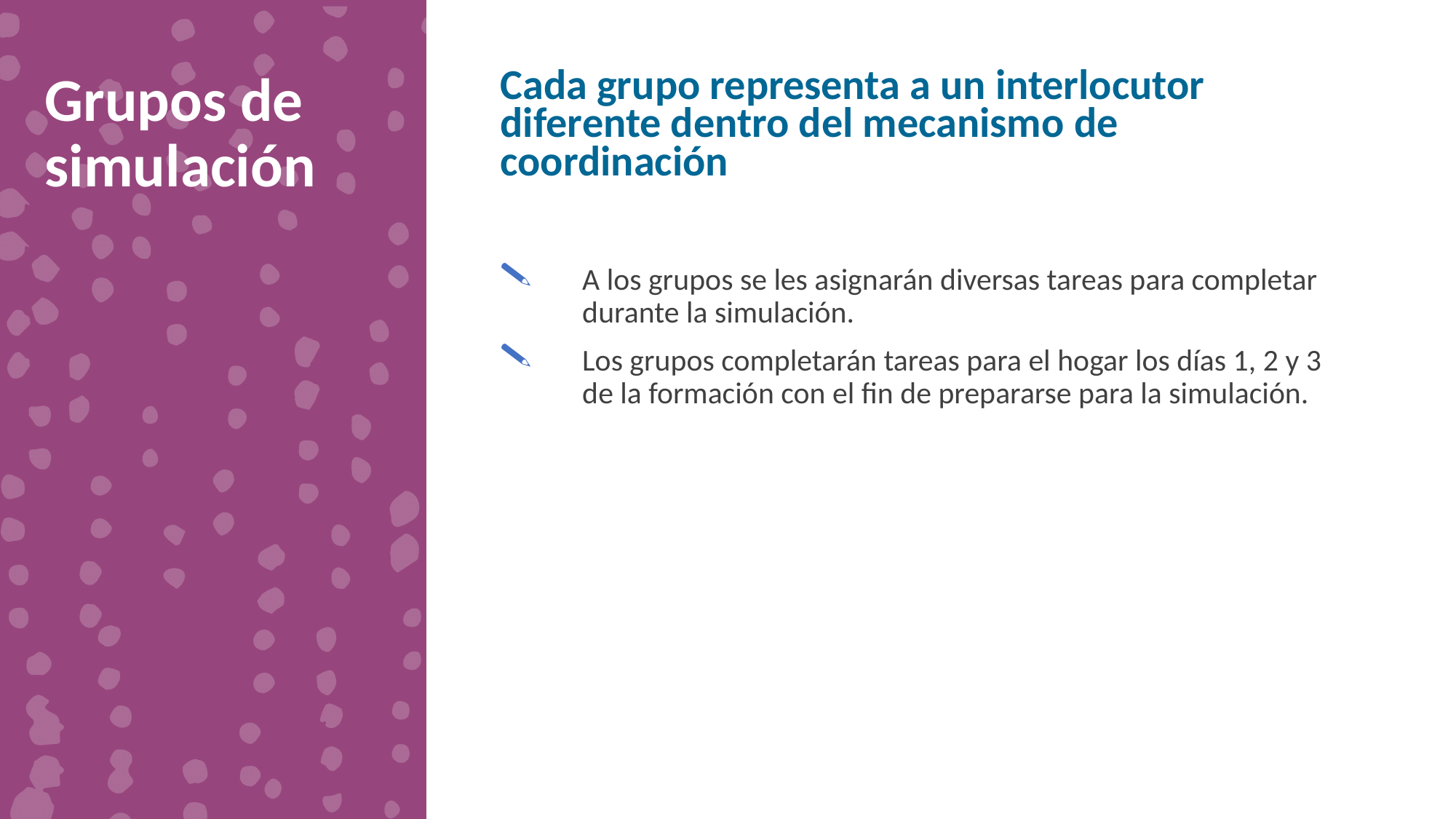

Grupos de simulación
Cada grupo representa a un interlocutor diferente dentro del mecanismo de coordinación
A los grupos se les asignarán diversas tareas para completar durante la simulación.
Los grupos completarán tareas para el hogar los días 1, 2 y 3 de la formación con el fin de prepararse para la simulación.